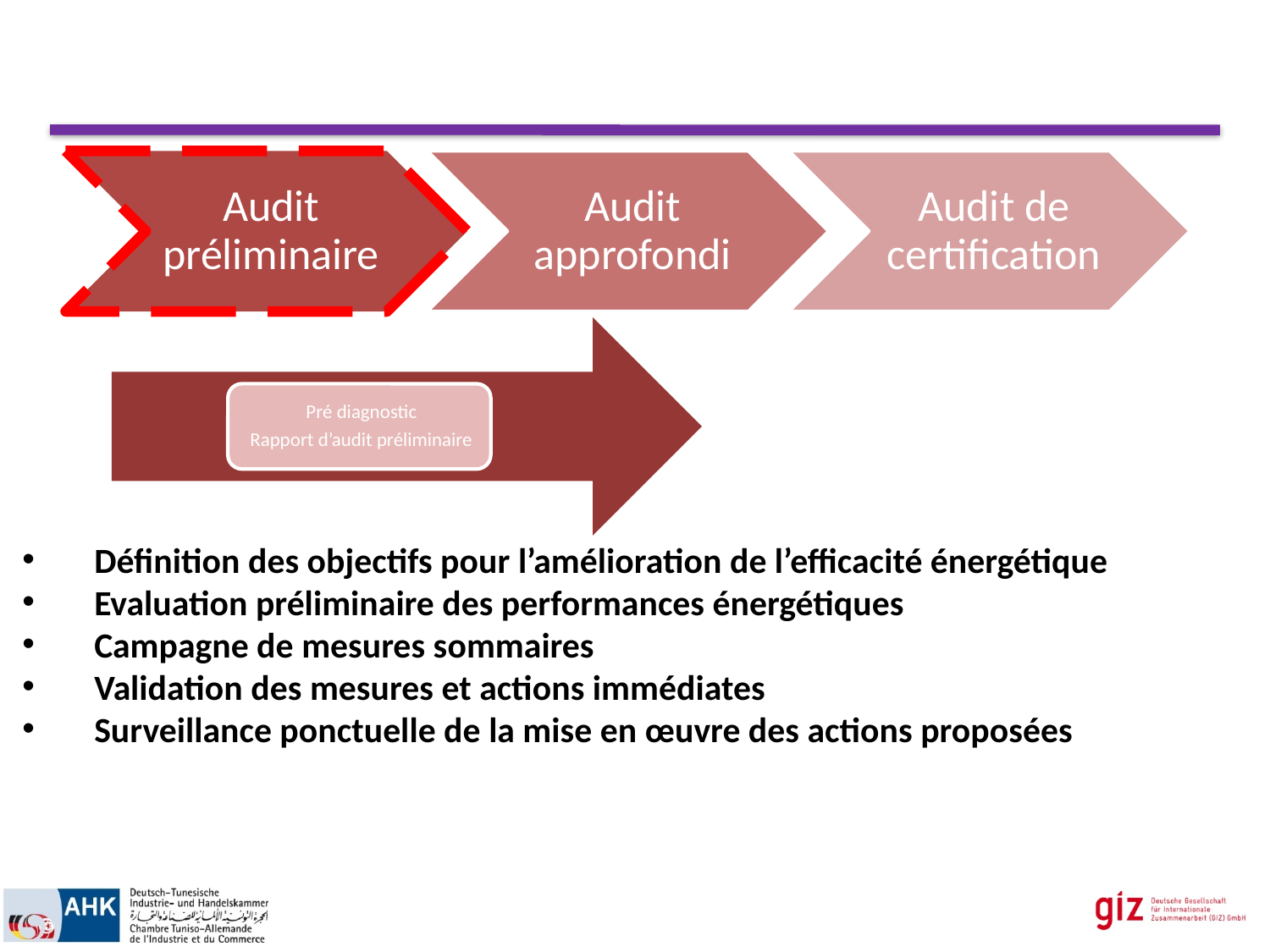

Audit préliminaire
Audit approfondi
Audit de certification

Pré diagnostic
Rapport d’audit préliminaire
   Définition des objectifs pour l’amélioration de l’efficacité énergétique
   Evaluation préliminaire des performances énergétiques
   Campagne de mesures sommaires
   Validation des mesures et actions immédiates
   Surveillance ponctuelle de la mise en œuvre des actions proposées